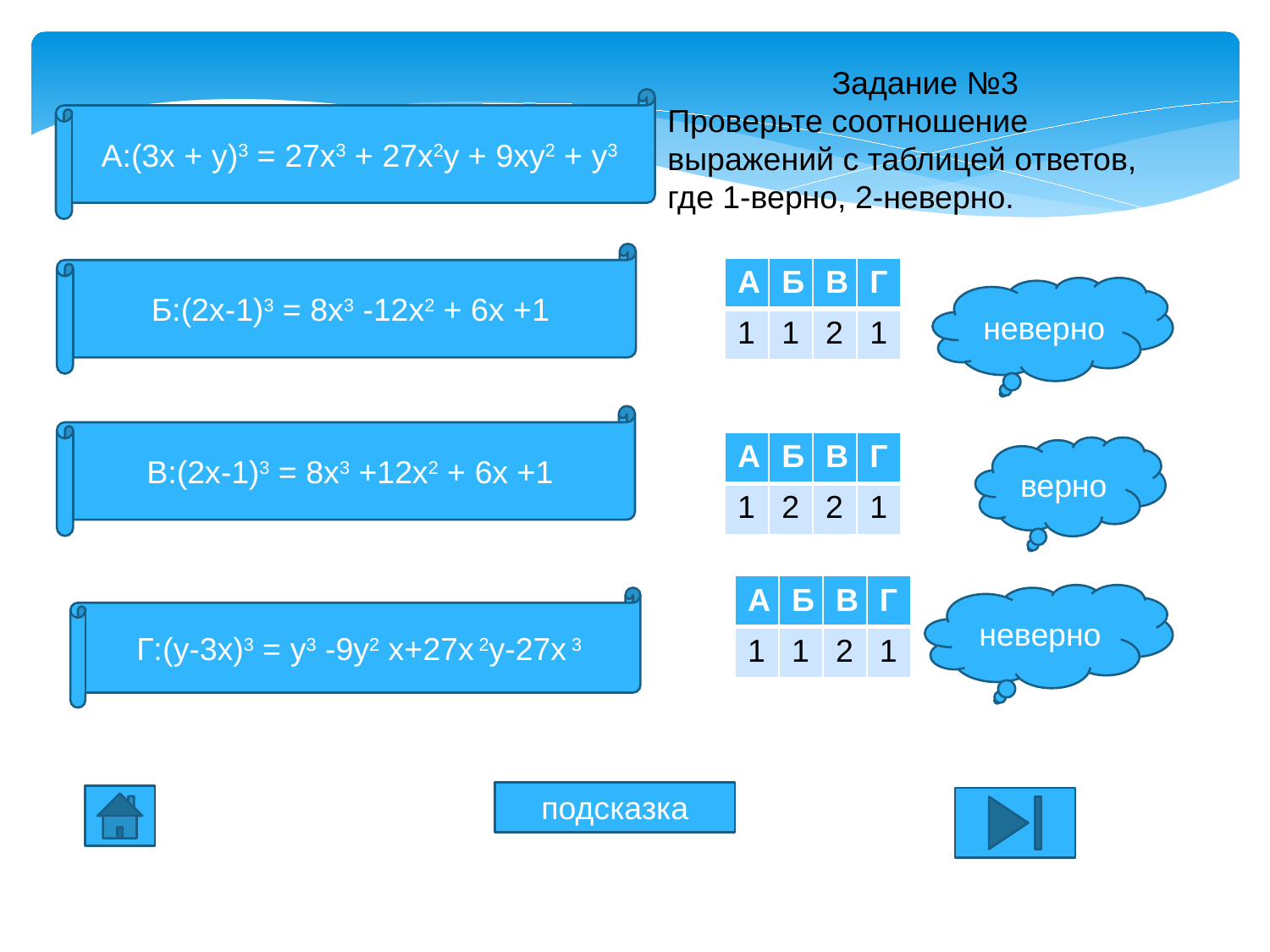

Задание №3
Проверьте соотношение выражений с таблицей ответов, где 1-верно, 2-неверно.
А:(3х + у)3 = 27х3 + 27х2у + 9ху2 + у3
Б:(2х-1)3 = 8х3 -12х2 + 6х +1
| А | Б | В | Г |
| --- | --- | --- | --- |
| 1 | 1 | 2 | 1 |
неверно
В:(2х-1)3 = 8х3 +12х2 + 6х +1
| А | Б | В | Г |
| --- | --- | --- | --- |
| 1 | 2 | 2 | 1 |
верно
| А | Б | В | Г |
| --- | --- | --- | --- |
| 1 | 1 | 2 | 1 |
неверно
Г:(у-3х)3 = у3 -9у2 х+27х 2у-27х 3
подсказка